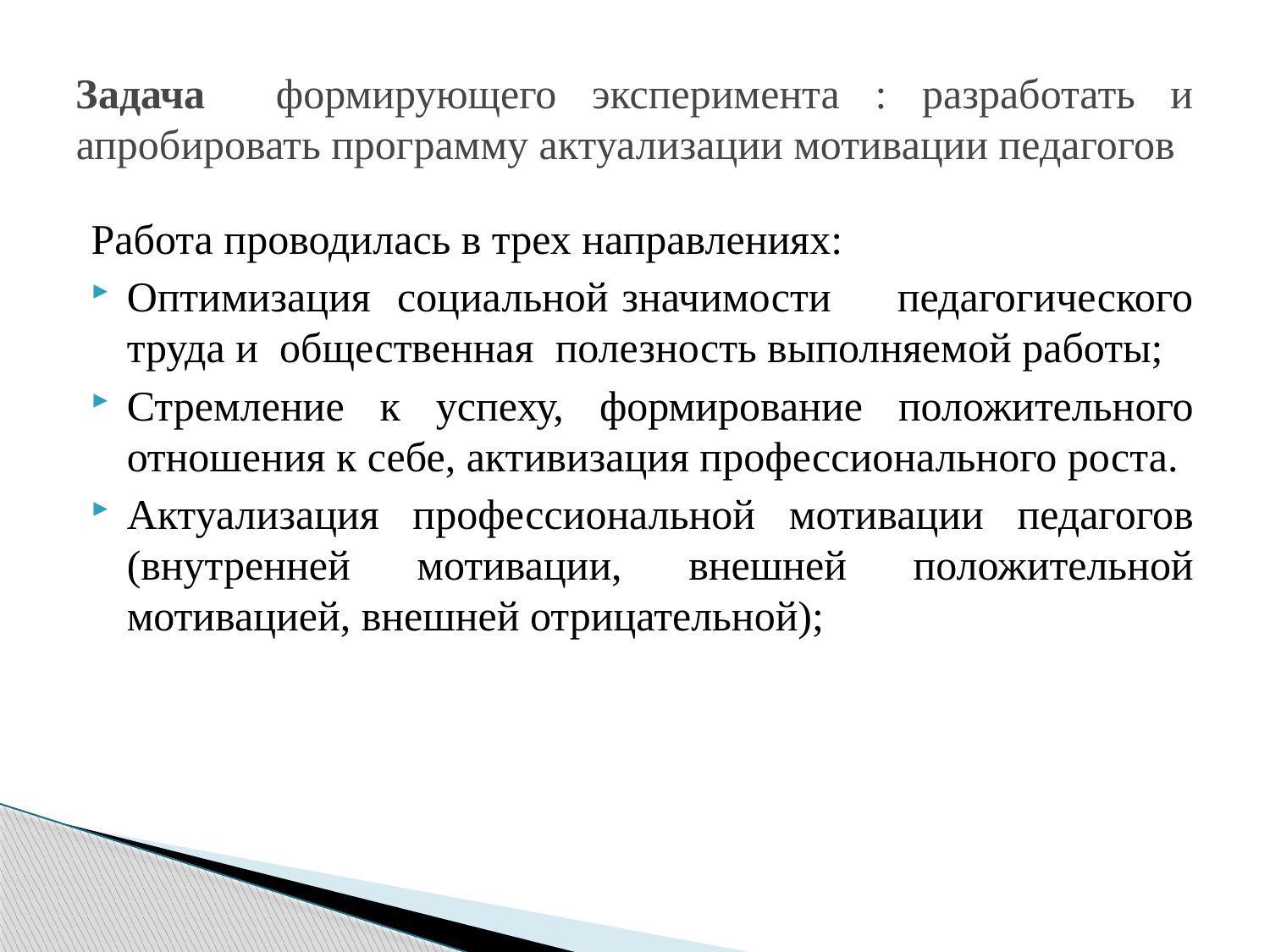

# Задача  формирующего эксперимента : разработать и апробировать программу актуализации мотивации педагогов
Работа проводилась в трех направлениях:
Оптимизация  социальной значимости     педагогического труда и  общественная  полезность выполняемой работы;
Стремление к успеху, формирование положительного отношения к себе, активизация профессионального роста.
Актуализация профессиональной мотивации педагогов (внутренней мотивации, внешней положительной мотивацией, внешней отрицательной);